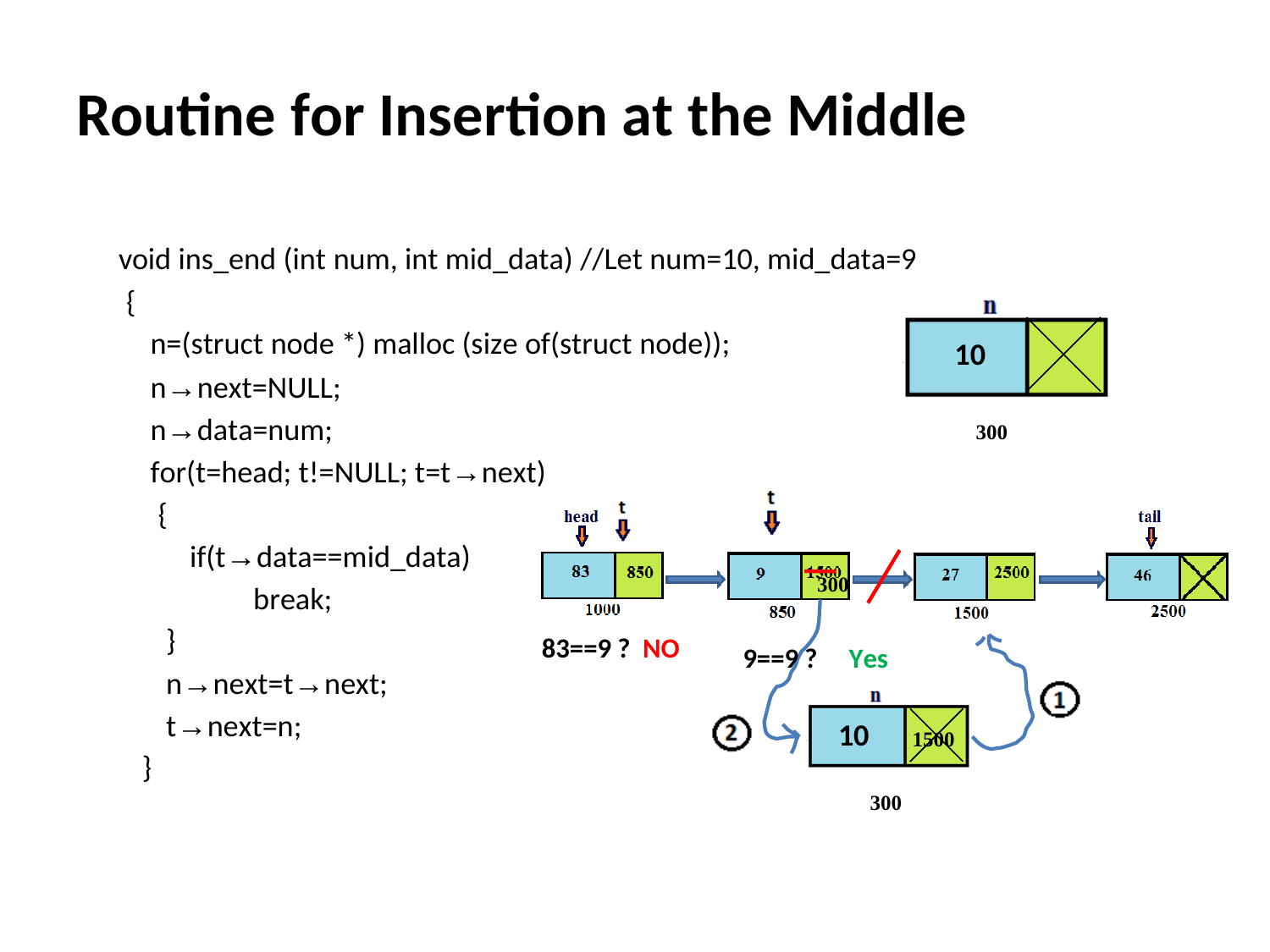

Routine for Insertion at the Middle
void ins_end (int num, int mid_data) //Let num=10, mid_data=9
{

n=(struct node *) malloc (size of(struct node));
n→next=NULL;
n→data=num;
for(t=head; t!=NULL; t=t→next)
{
if(t→data==mid_data)
break;
10
300

300

}
n→next=t→next;
t→next=n;
83==9 ?  NO

9==9 ?
Yes

10

1500

}
300